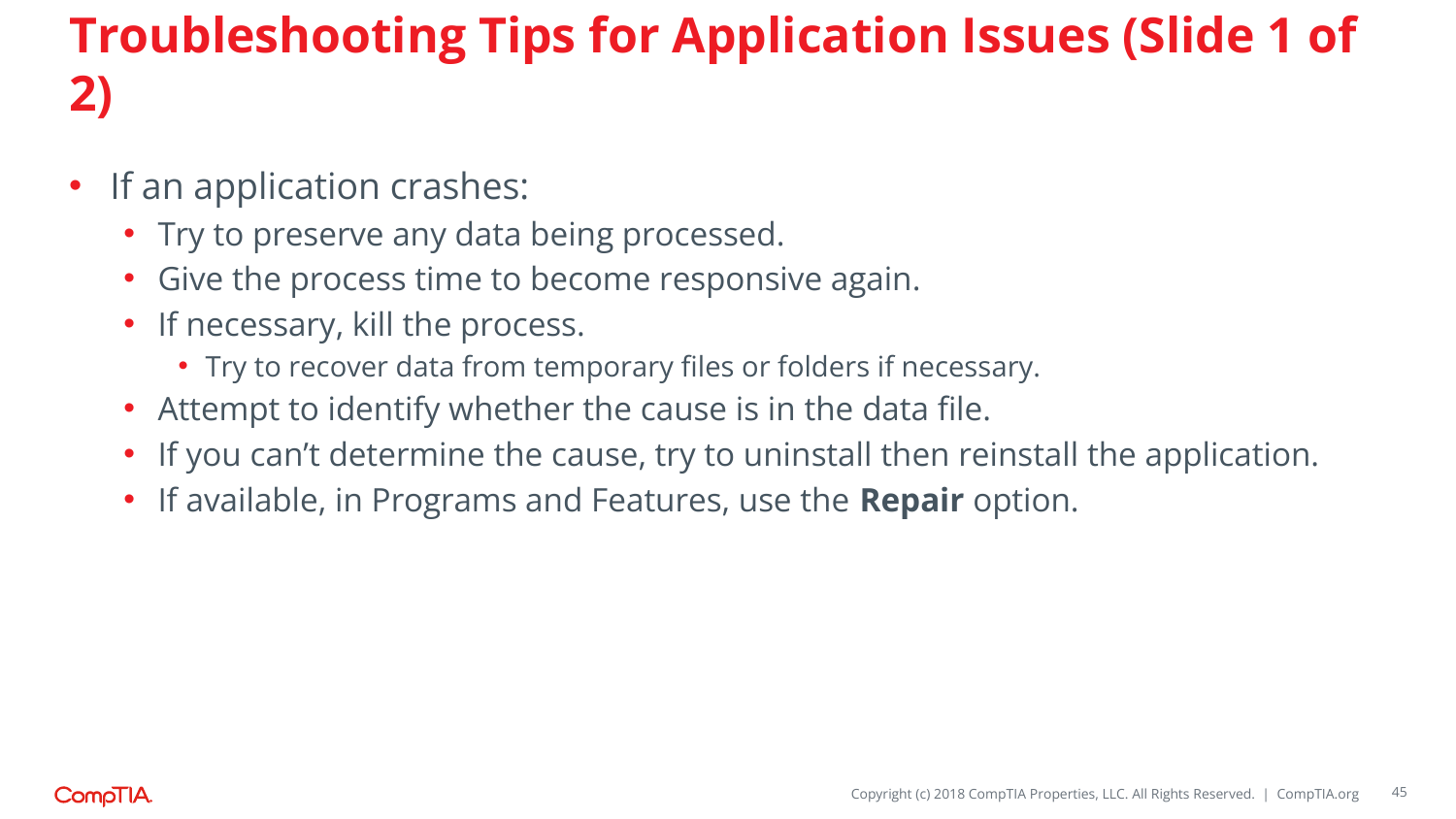

# Troubleshooting Tips for Application Issues (Slide 1 of 2)
If an application crashes:
Try to preserve any data being processed.
Give the process time to become responsive again.
If necessary, kill the process.
Try to recover data from temporary files or folders if necessary.
Attempt to identify whether the cause is in the data file.
If you can’t determine the cause, try to uninstall then reinstall the application.
If available, in Programs and Features, use the Repair option.
45